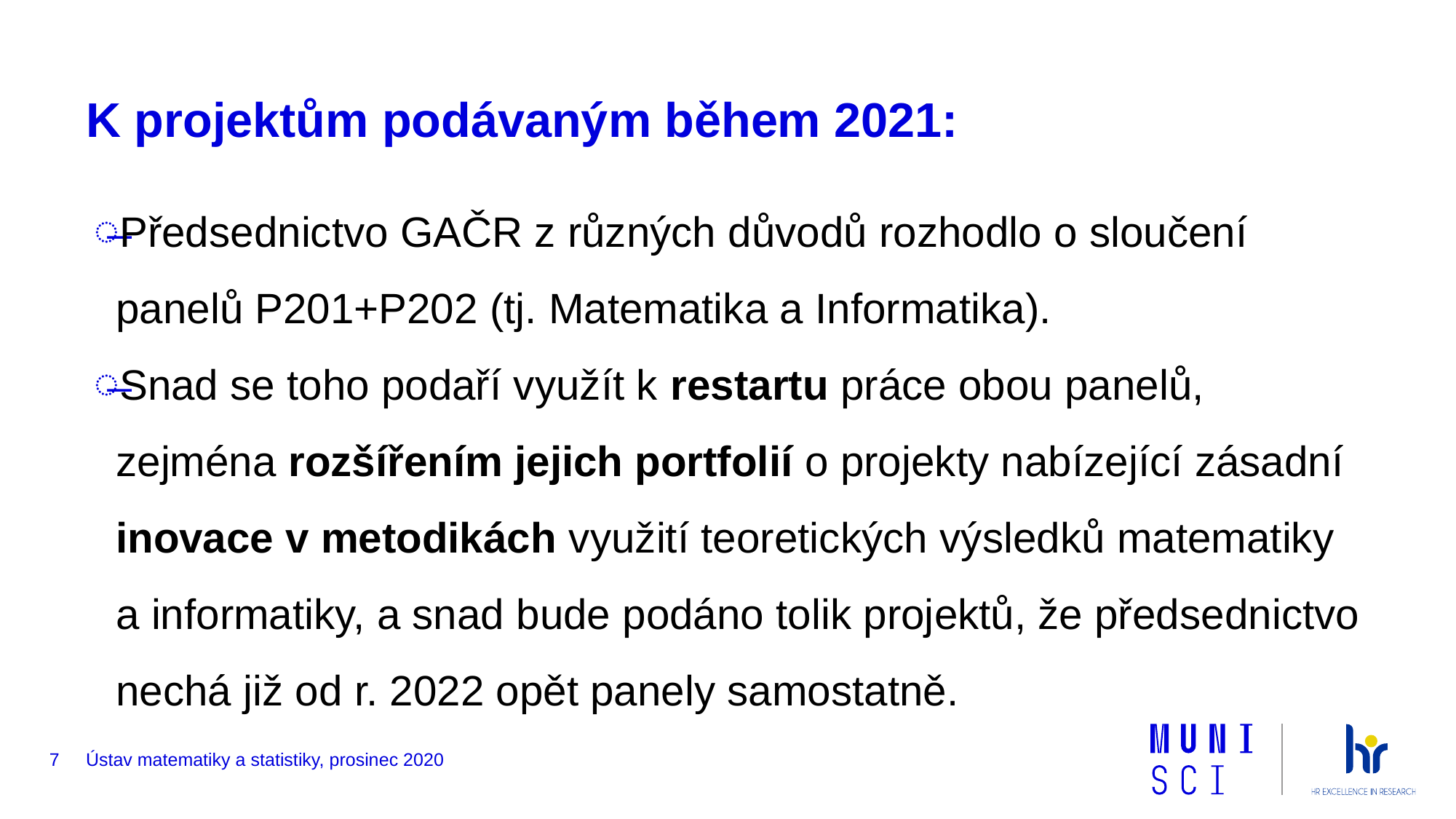

# K projektům podávaným během 2021:
Předsednictvo GAČR z různých důvodů rozhodlo o sloučení panelů P201+P202 (tj. Matematika a Informatika).
Snad se toho podaří využít k restartu práce obou panelů, zejména rozšířením jejich portfolií o projekty nabízející zásadní inovace v metodikách využití teoretických výsledků matematiky a informatiky, a snad bude podáno tolik projektů, že předsednictvo nechá již od r. 2022 opět panely samostatně.
7
Ústav matematiky a statistiky, prosinec 2020